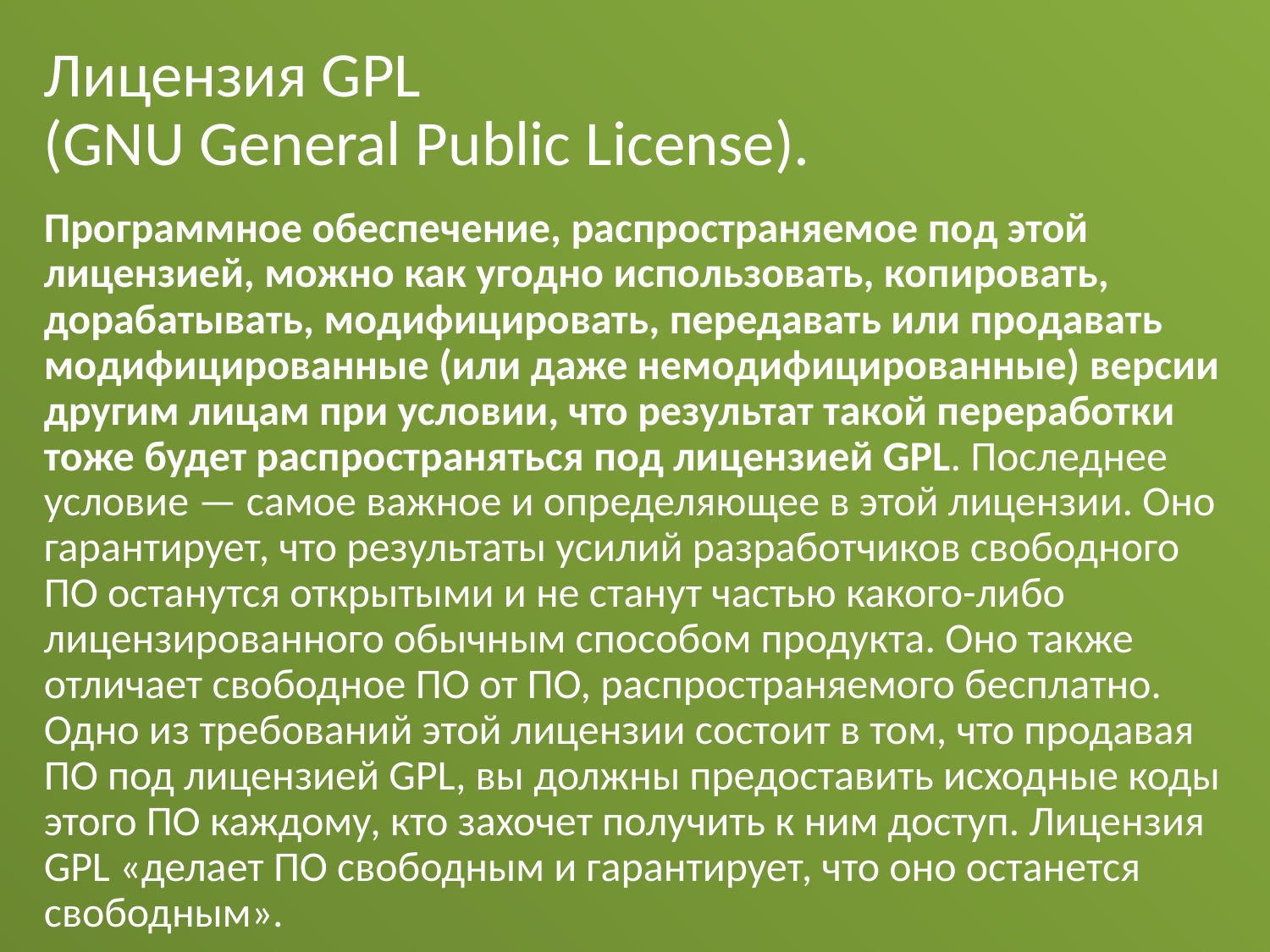

# Лицензия GPL (GNU General Public License).
Программное обеспечение, распространяемое под этой лицензией, можно как угодно использовать, копировать, дорабатывать, модифицировать, передавать или продавать модифицированные (или даже немодифицированные) версии другим лицам при условии, что результат такой переработки тоже будет распространяться под лицензией GPL. Последнее условие — самое важное и определяющее в этой лицензии. Оно гарантирует, что результаты усилий разработчиков свободного ПО останутся открытыми и не станут частью какого-либо лицензированного обычным способом продукта. Оно также отличает свободное ПО от ПО, распространяемого бесплатно. Одно из требований этой лицензии состоит в том, что продавая ПО под лицензией GPL, вы должны предоставить исходные коды этого ПО каждому, кто захочет получить к ним доступ. Лицензия GPL «делает ПО свободным и гарантирует, что оно останется свободным».